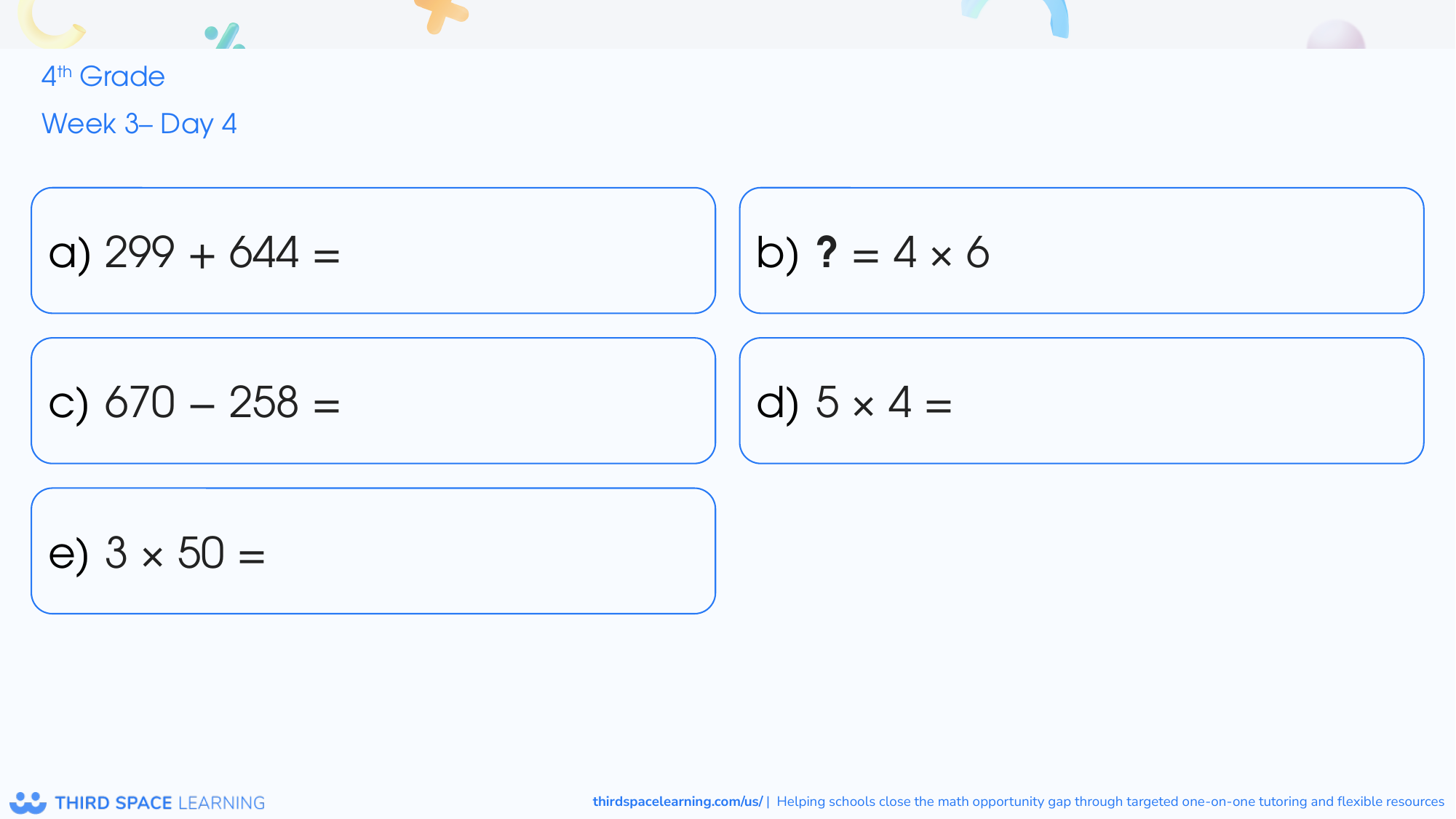

4th Grade
Week 3– Day 4
299 + 644 =
? = 4 × 6
670 − 258 =
5 × 4 =
3 × 50 =